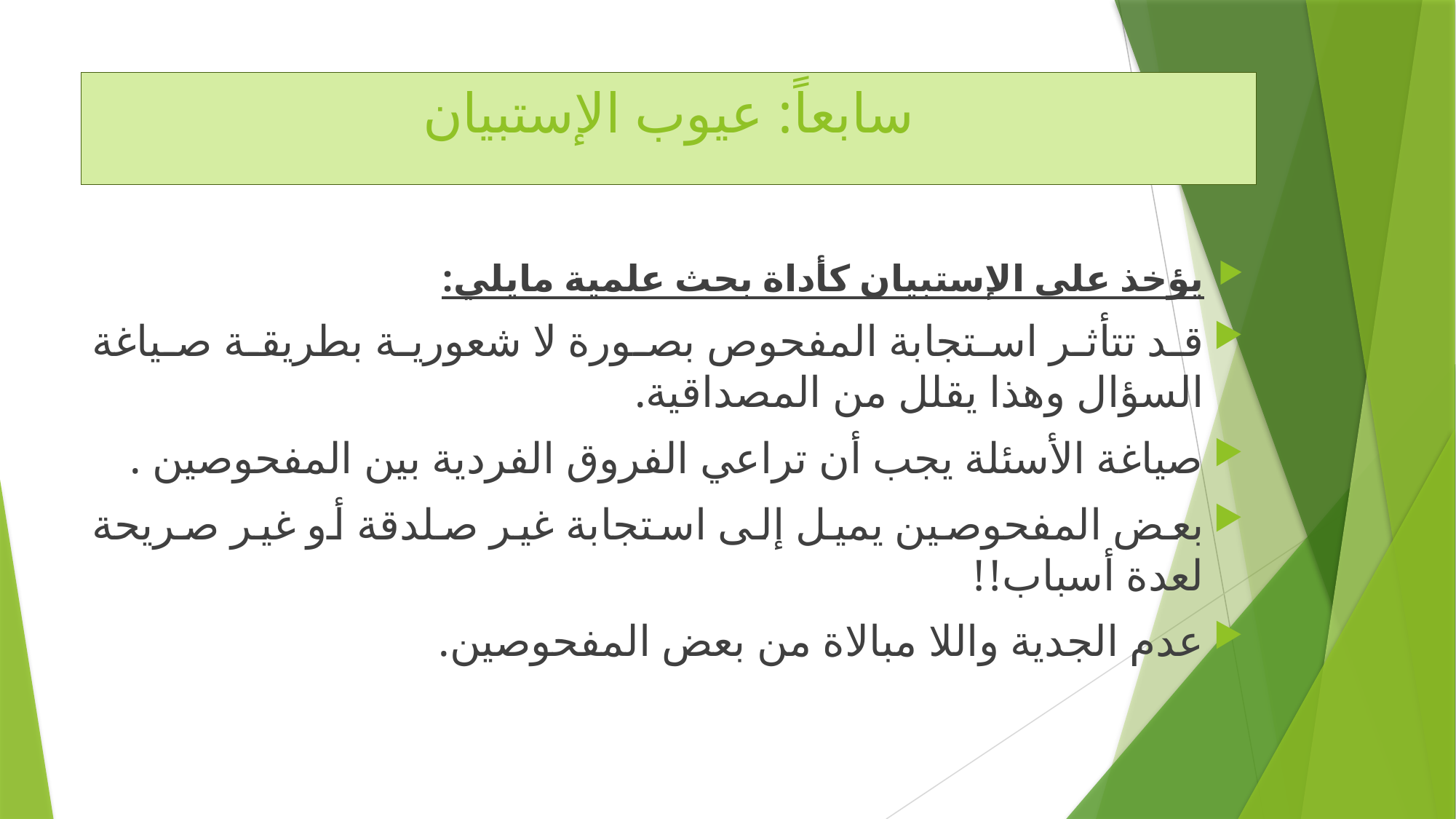

# سابعاً: عيوب الإستبيان

يؤخذ على الإستبيان كأداة بحث علمية مايلي:
قد تتأثر استجابة المفحوص بصورة لا شعورية بطريقة صياغة السؤال وهذا يقلل من المصداقية.
صياغة الأسئلة يجب أن تراعي الفروق الفردية بين المفحوصين .
بعض المفحوصين يميل إلى استجابة غير صلدقة أو غير صريحة لعدة أسباب!!
عدم الجدية واللا مبالاة من بعض المفحوصين.